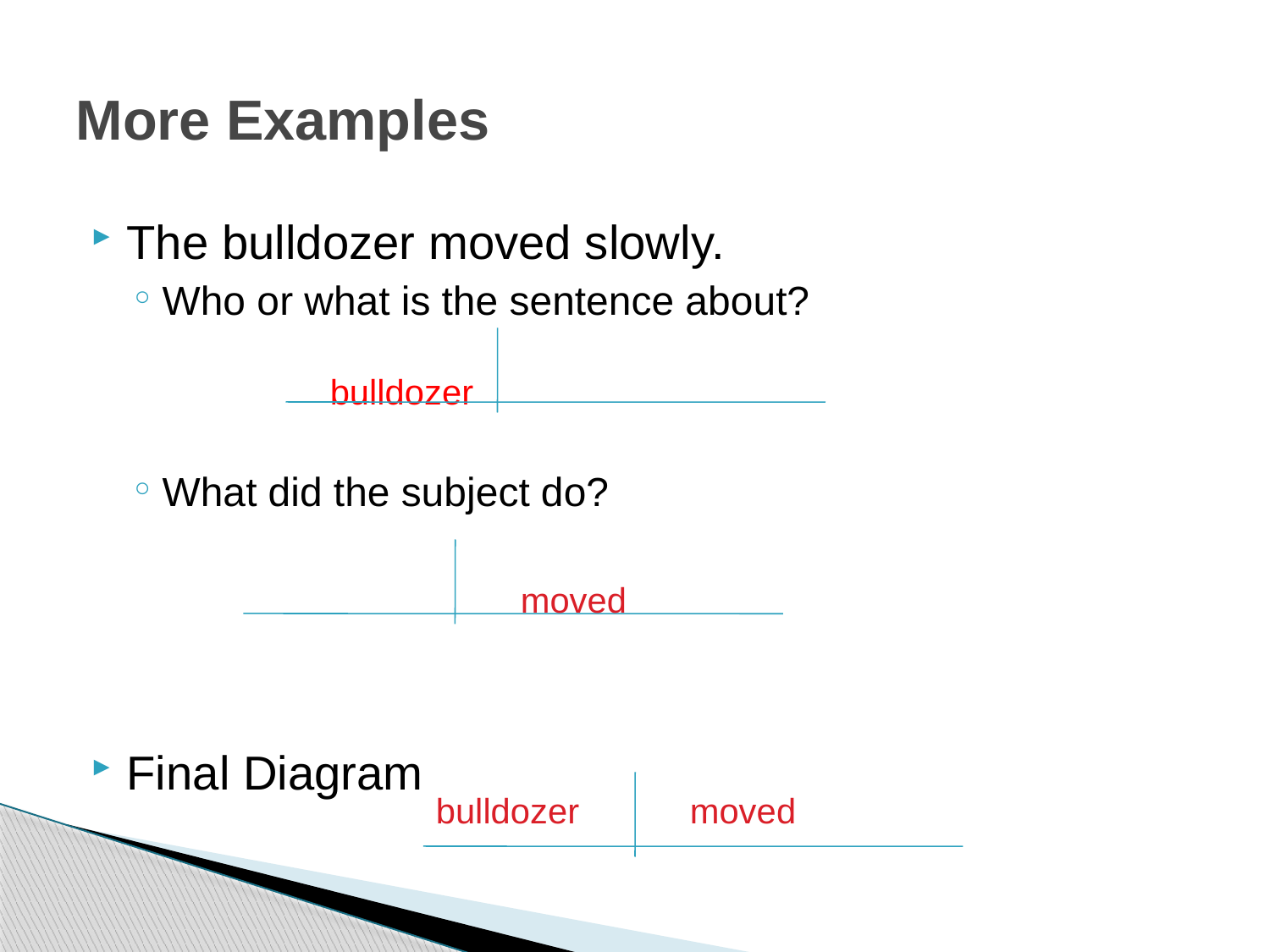

# More Examples
The bulldozer moved slowly.
Who or what is the sentence about?

bulldozer

What did the subject do?

Final Diagram
moved
bulldozer
moved